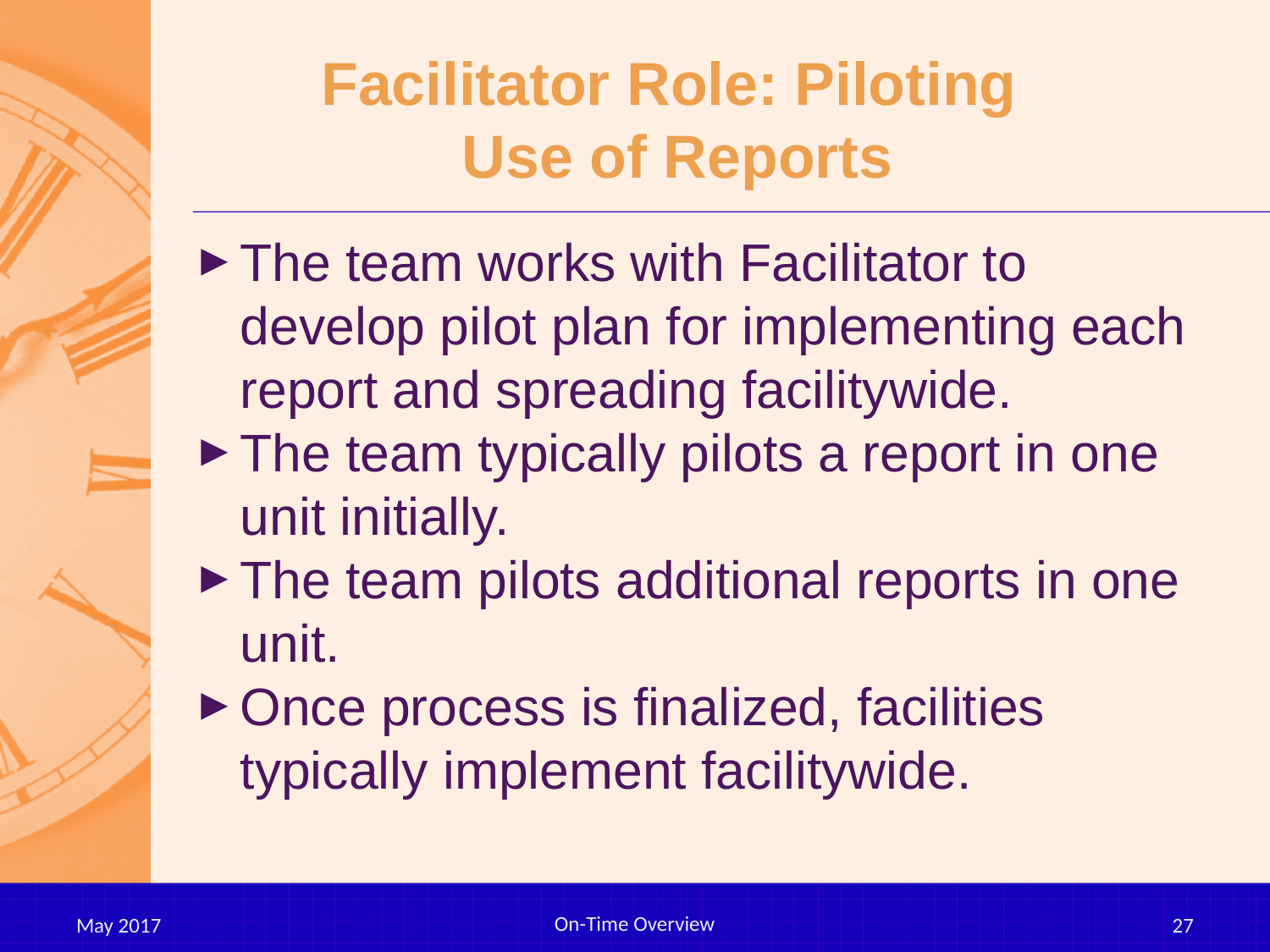

# Facilitator Role: Piloting Use of Reports
The team works with Facilitator to develop pilot plan for implementing each report and spreading facilitywide.
The team typically pilots a report in one unit initially.
The team pilots additional reports in one unit.
Once process is finalized, facilities typically implement facilitywide.

On-Time Overview
May 2017
27